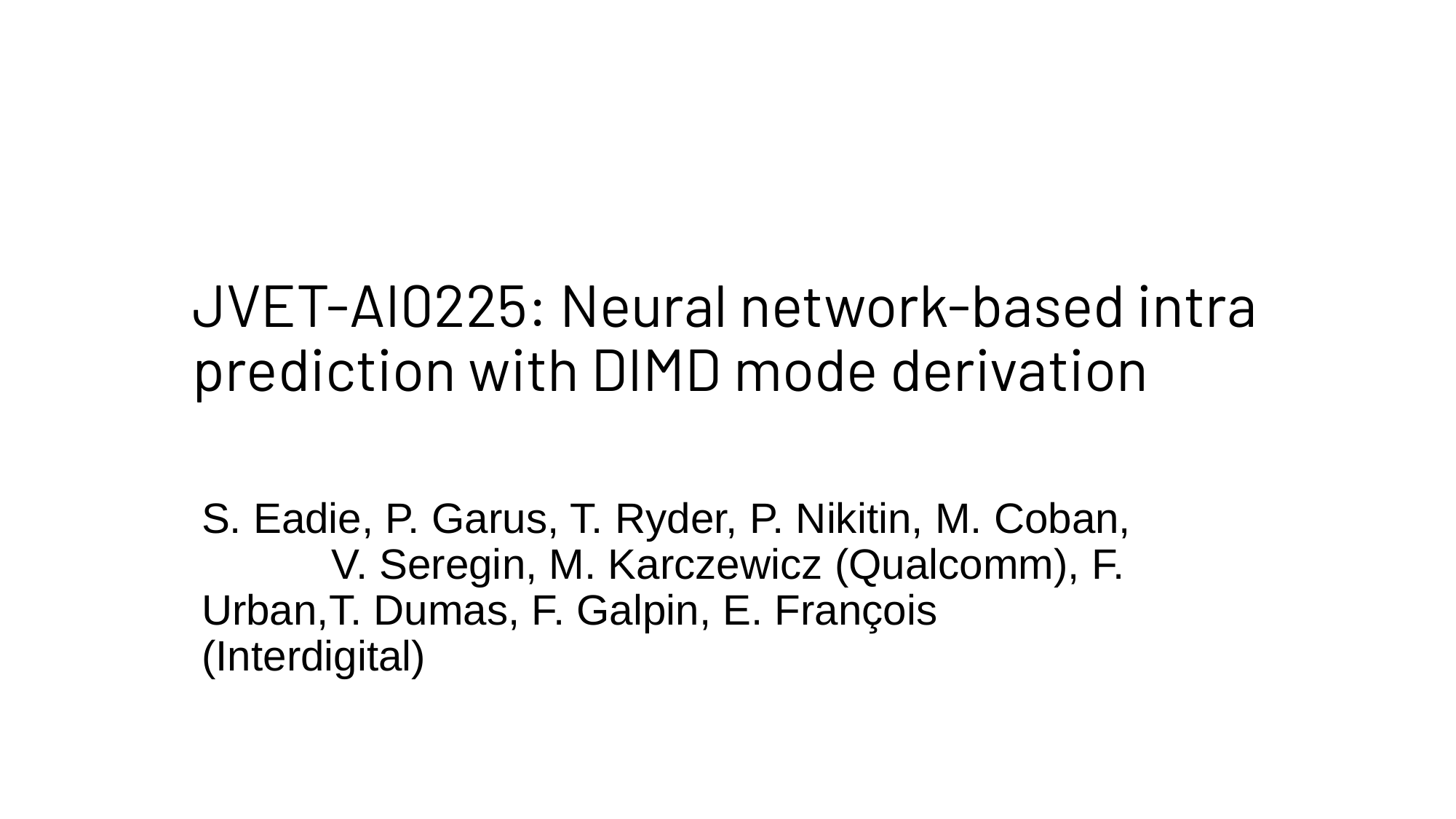

# JVET-AI0225: Neural network-based intra prediction with DIMD mode derivation
S. Eadie, P. Garus, T. Ryder, P. Nikitin, M. Coban,              V. Seregin, M. Karczewicz (Qualcomm), F. Urban,T. Dumas, F. Galpin, E. François (Interdigital)